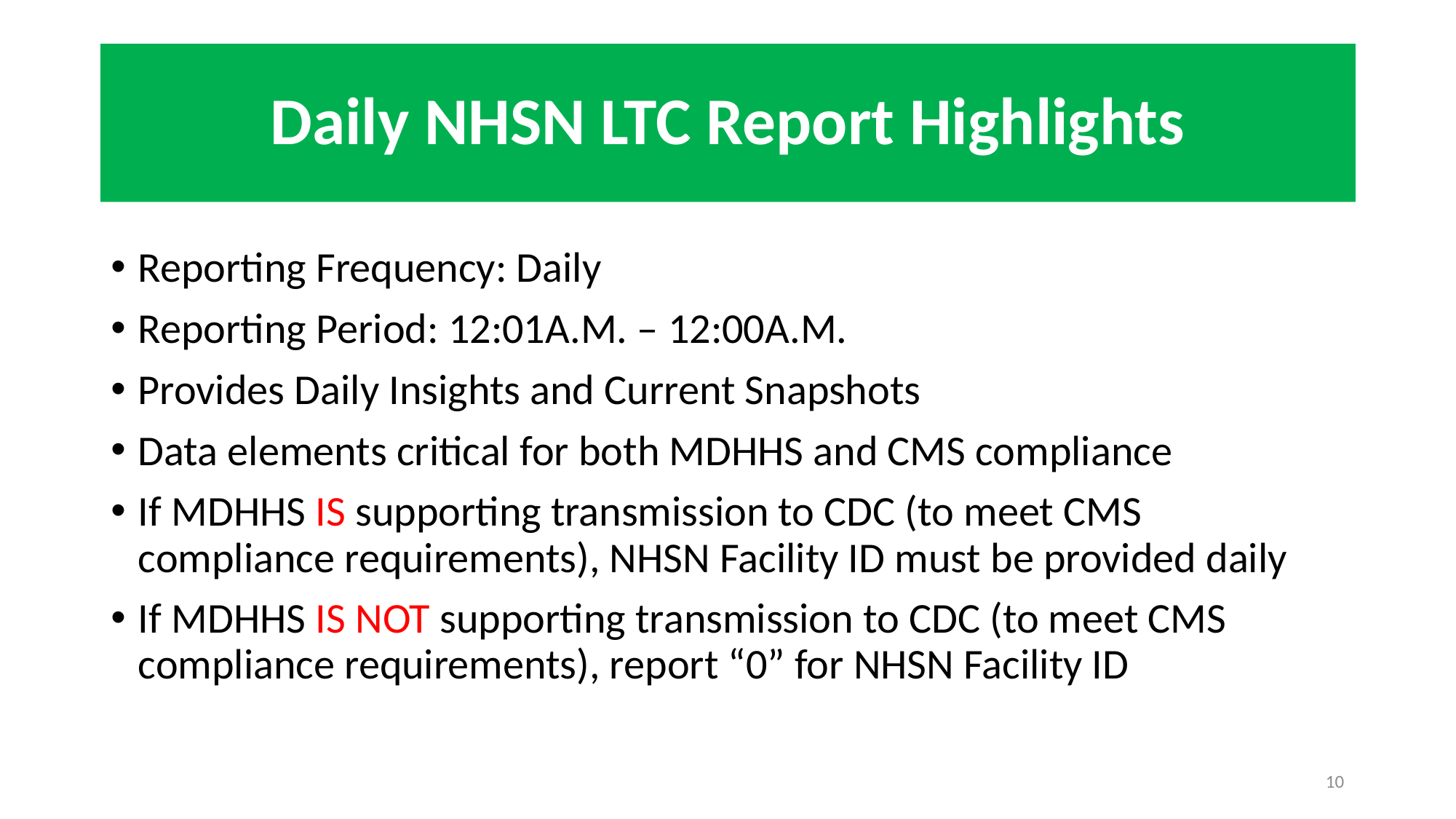

# Daily NHSN LTC Report Highlights
Reporting Frequency: Daily
Reporting Period: 12:01A.M. – 12:00A.M.
Provides Daily Insights and Current Snapshots
Data elements critical for both MDHHS and CMS compliance
If MDHHS IS supporting transmission to CDC (to meet CMS compliance requirements), NHSN Facility ID must be provided daily
If MDHHS IS NOT supporting transmission to CDC (to meet CMS compliance requirements), report “0” for NHSN Facility ID

10